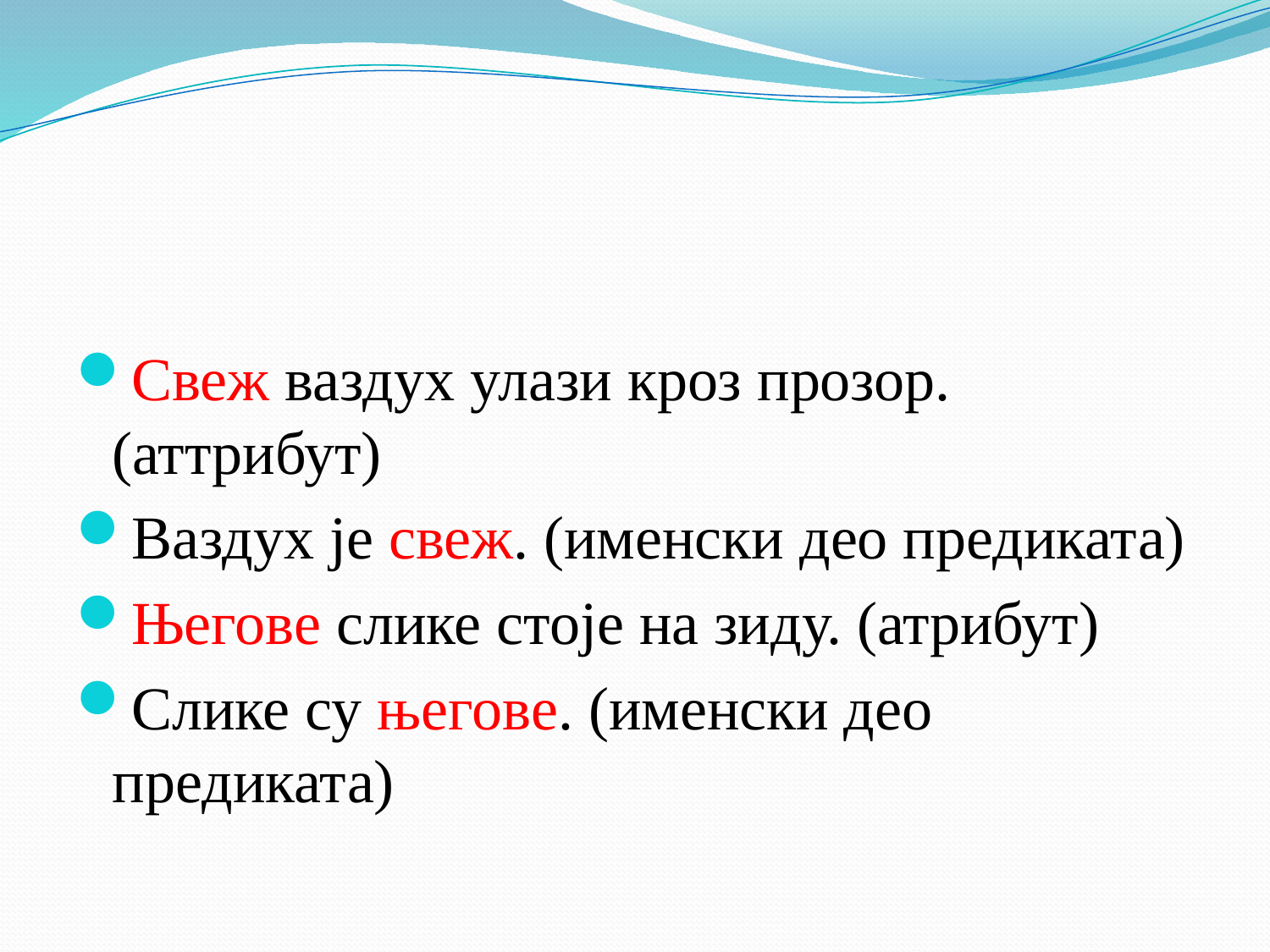

#

Свеж ваздух улази кроз прозор. (аттрибут)
Ваздух је свеж. (именски део предиката)
Његове слике стоје на зиду. (атрибут)
Слике су његове. (именски део предиката)